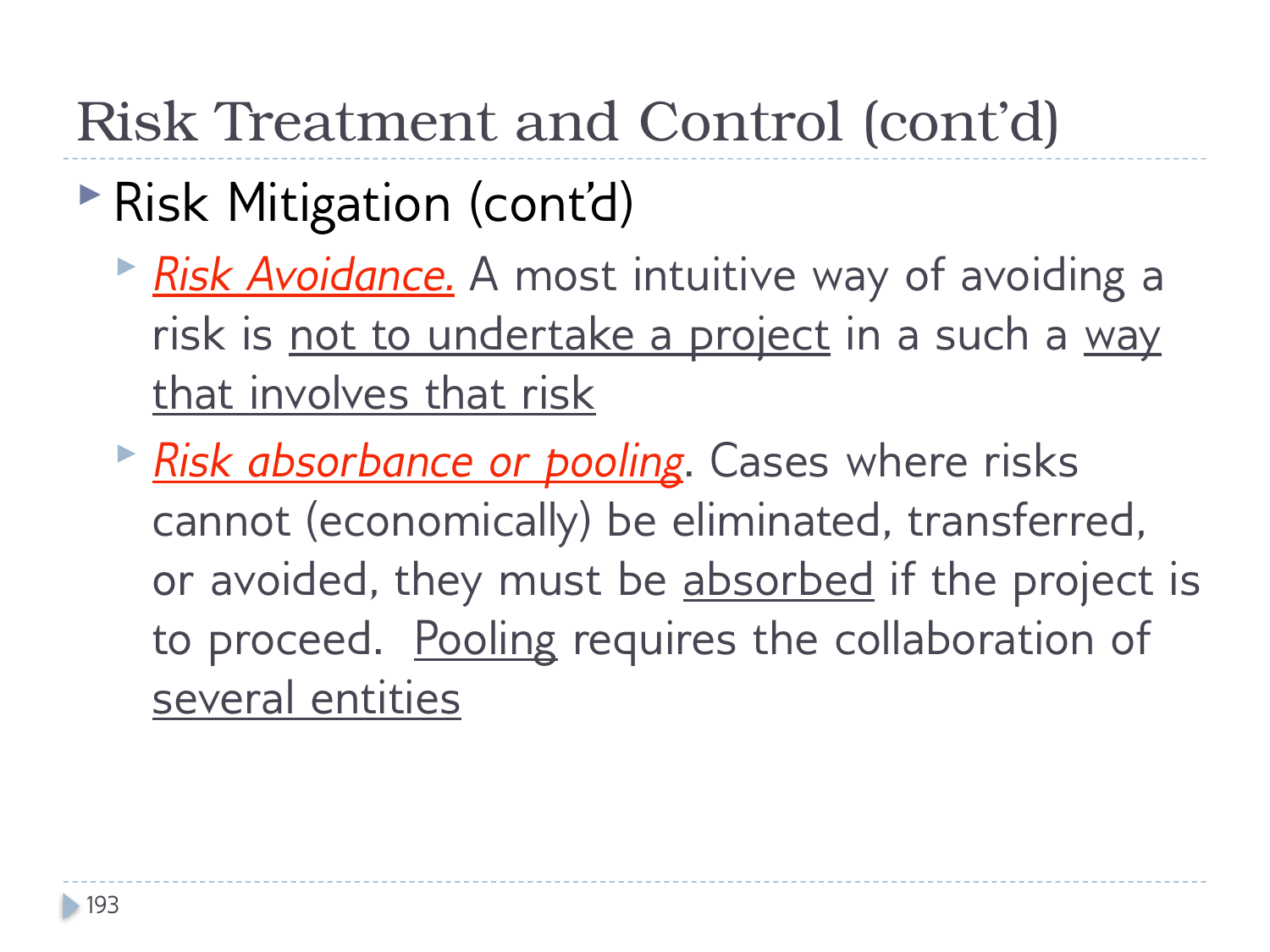

# Risk Treatment and Control (cont’d)
Risk Mitigation (cont’d)
Risk Avoidance. A most intuitive way of avoiding a risk is not to undertake a project in a such a way that involves that risk
Risk absorbance or pooling. Cases where risks cannot (economically) be eliminated, transferred, or avoided, they must be absorbed if the project is to proceed.  Pooling requires the collaboration of several entities
193